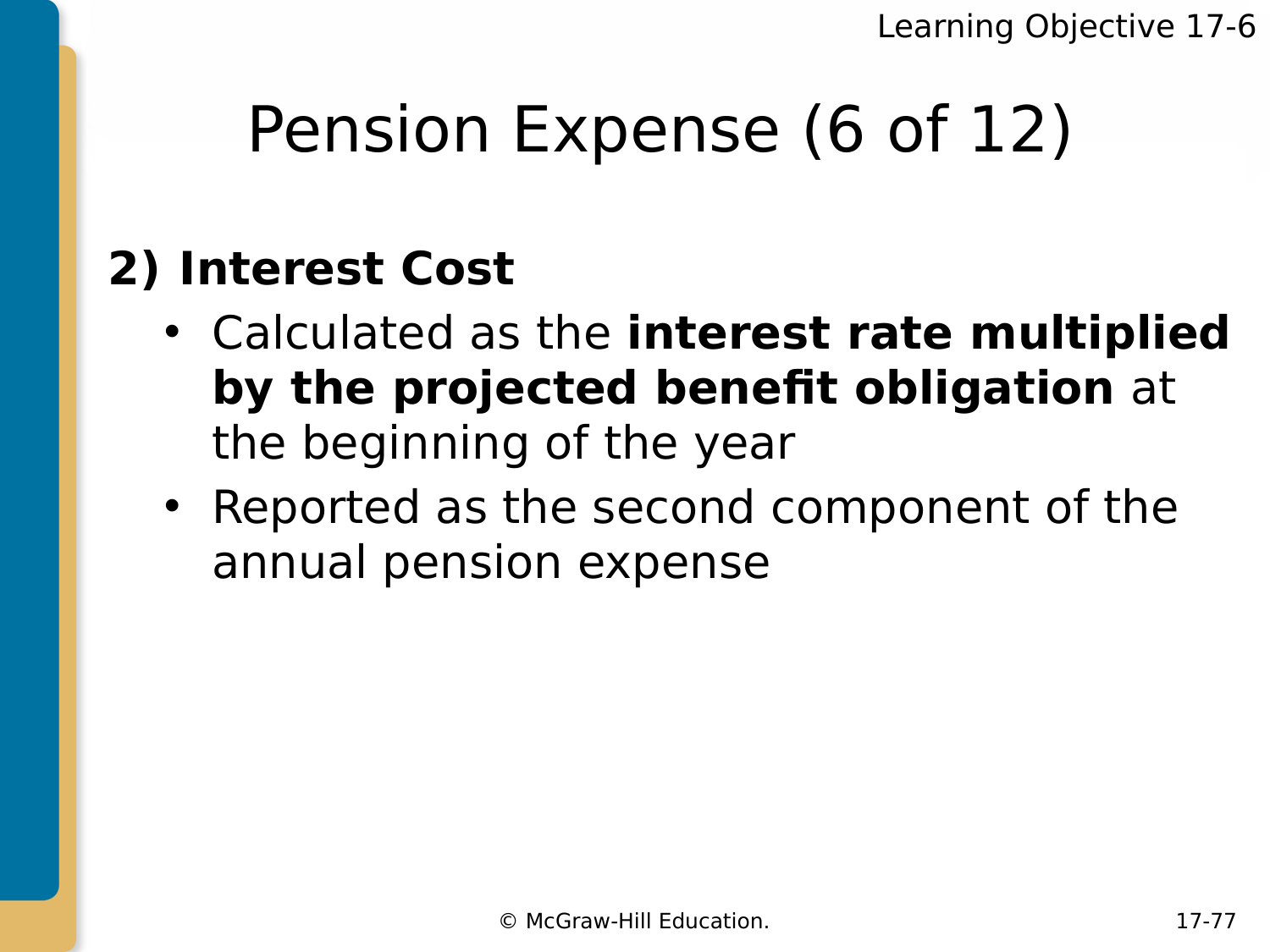

Learning Objective 17-6
# Pension Expense (6 of 12)
Interest Cost
Calculated as the interest rate multiplied by the projected benefit obligation at the beginning of the year
Reported as the second component of the annual pension expense